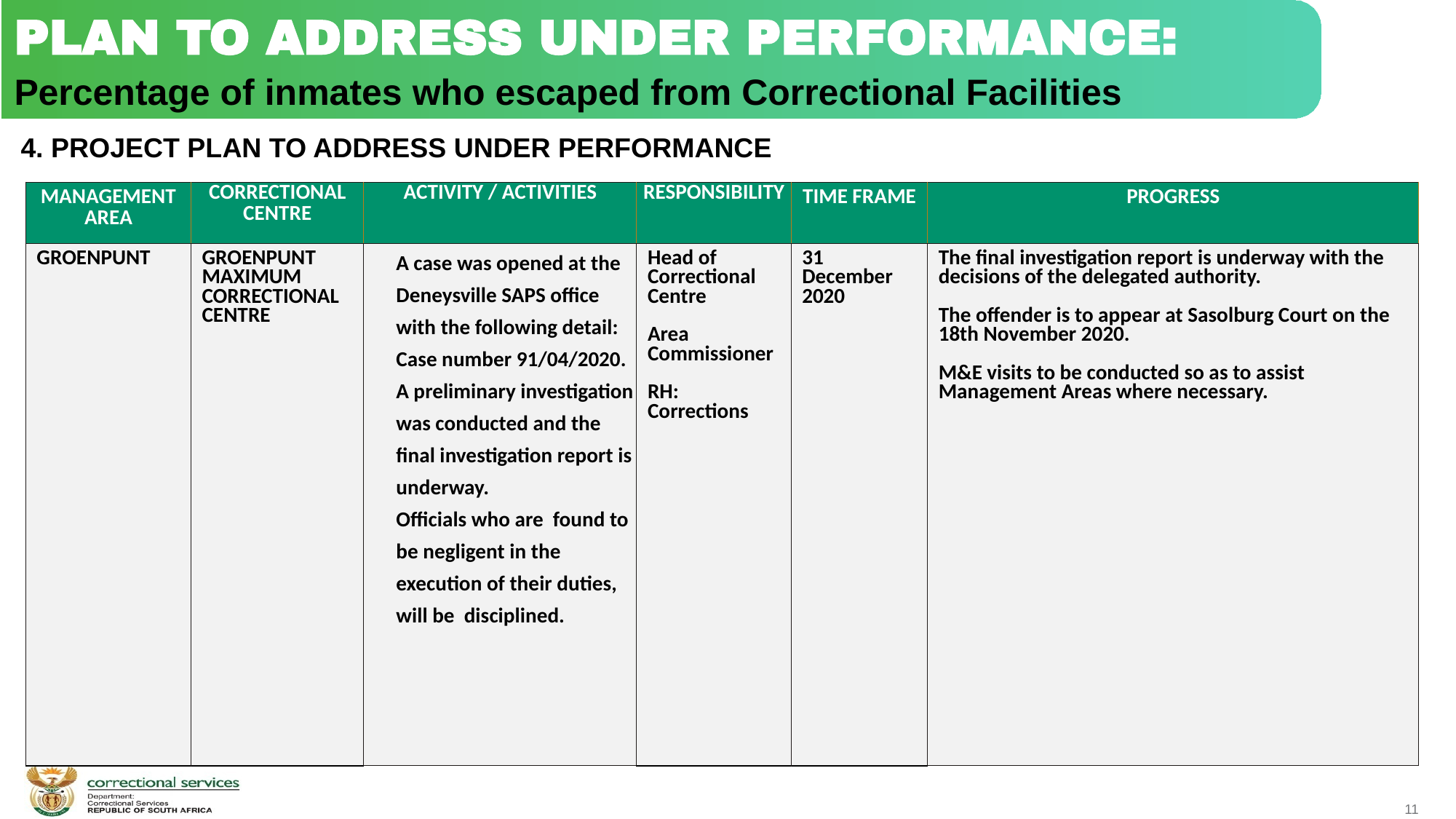

PLAN TO ADDRESS UNDER PERFORMANCE:
Percentage of inmates who escaped from Correctional Facilities

     4. PROJECT PLAN TO ADDRESS UNDER PERFORMANCE
| MANAGEMENT AREA | CORRECTIONAL CENTRE | ACTIVITY / ACTIVITIES | RESPONSIBILITY | TIME FRAME | PROGRESS |
| --- | --- | --- | --- | --- | --- |
| GROENPUNT | GROENPUNT MAXIMUM CORRECTIONAL CENTRE | A case was opened at the Deneysville SAPS office with the following detail: Case number 91/04/2020. A preliminary investigation was conducted and the final investigation report is underway. Officials who are found to be negligent in the execution of their duties, will be disciplined. | Head of Correctional Centre Area Commissioner RH: Corrections | 31 December 2020 | The final investigation report is underway with the decisions of the delegated authority. The offender is to appear at Sasolburg Court on the 18th November 2020. M&E visits to be conducted so as to assist Management Areas where necessary. |